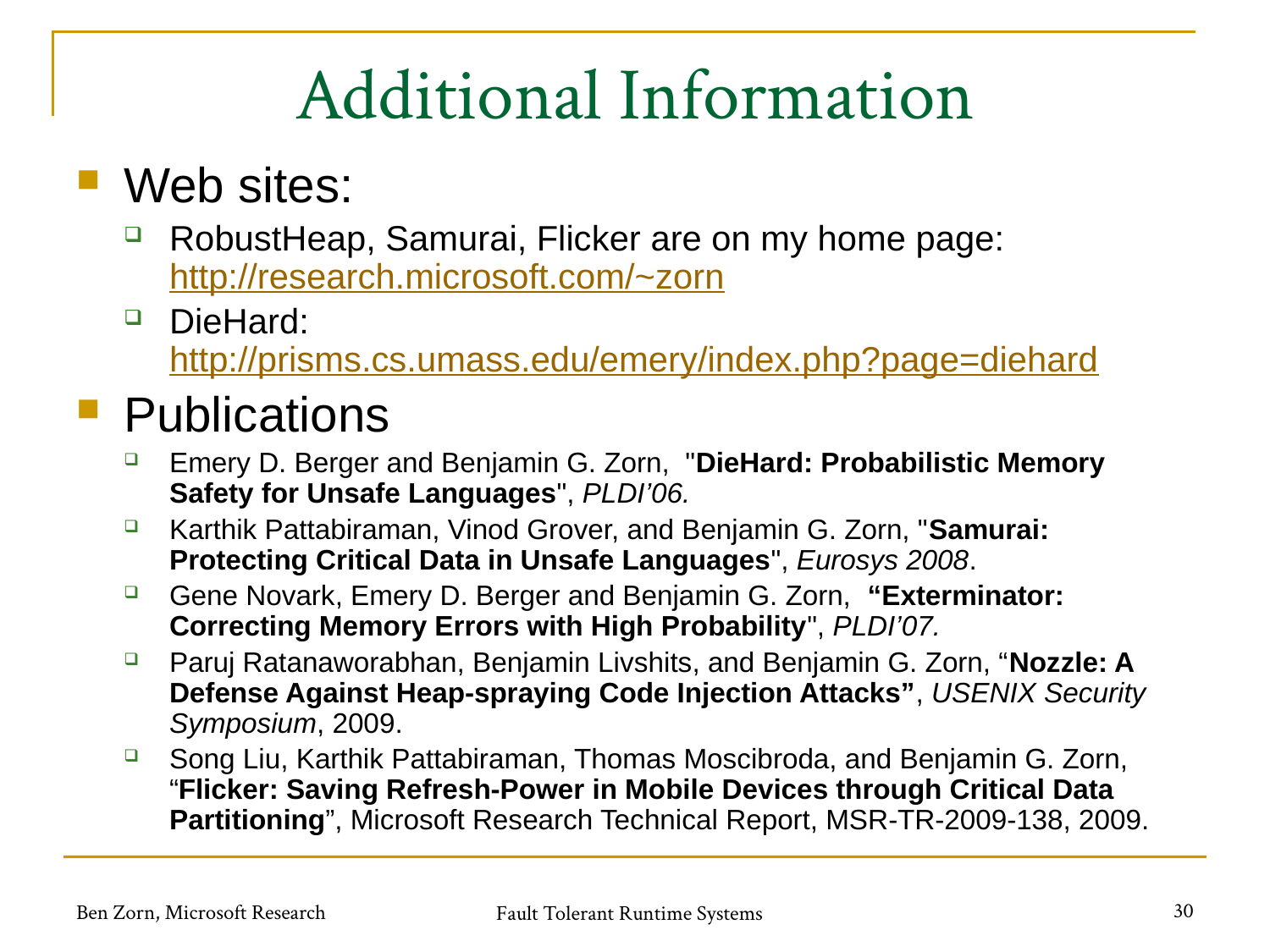

# Additional Information
Web sites:
RobustHeap, Samurai, Flicker are on my home page: http://research.microsoft.com/~zorn
DieHard: http://prisms.cs.umass.edu/emery/index.php?page=diehard
Publications
Emery D. Berger and Benjamin G. Zorn,  "DieHard: Probabilistic Memory Safety for Unsafe Languages", PLDI’06.
Karthik Pattabiraman, Vinod Grover, and Benjamin G. Zorn, "Samurai: Protecting Critical Data in Unsafe Languages", Eurosys 2008.
Gene Novark, Emery D. Berger and Benjamin G. Zorn,  “Exterminator: Correcting Memory Errors with High Probability", PLDI’07.
Paruj Ratanaworabhan, Benjamin Livshits, and Benjamin G. Zorn, “Nozzle: A Defense Against Heap-spraying Code Injection Attacks”, USENIX Security Symposium, 2009.
Song Liu, Karthik Pattabiraman, Thomas Moscibroda, and Benjamin G. Zorn, “Flicker: Saving Refresh-Power in Mobile Devices through Critical Data Partitioning”, Microsoft Research Technical Report, MSR-TR-2009-138, 2009.

Ben Zorn, Microsoft Research
30
Fault Tolerant Runtime Systems